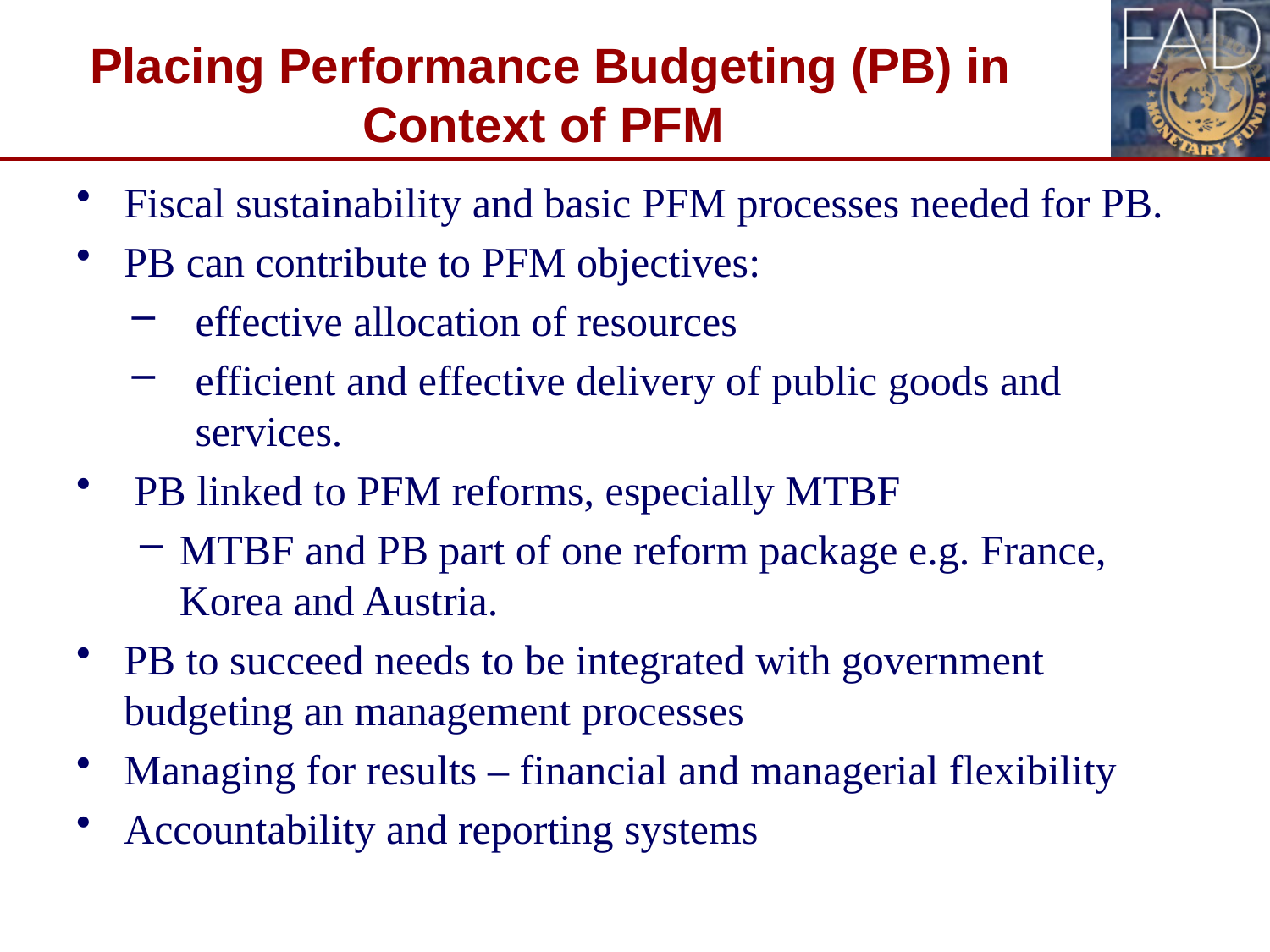

# Placing Performance Budgeting (PB) in Context of PFM
Fiscal sustainability and basic PFM processes needed for PB.
PB can contribute to PFM objectives:
effective allocation of resources
efficient and effective delivery of public goods and services.
 PB linked to PFM reforms, especially MTBF
MTBF and PB part of one reform package e.g. France, Korea and Austria.
PB to succeed needs to be integrated with government budgeting an management processes
Managing for results – financial and managerial flexibility
Accountability and reporting systems
4